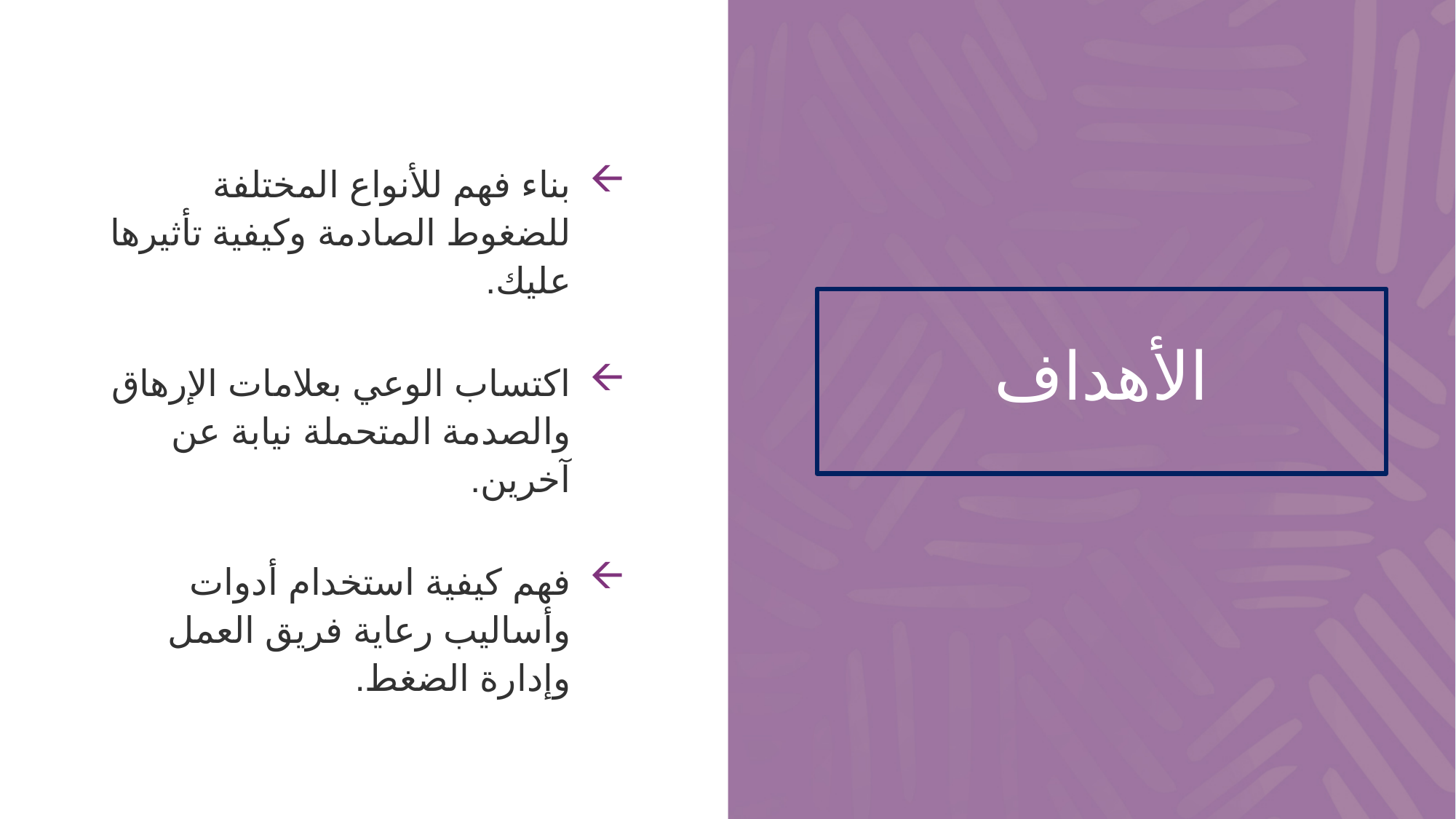

بناء فهم للأنواع المختلفة للضغوط الصادمة وكيفية تأثيرها عليك.
اكتساب الوعي بعلامات الإرهاق والصدمة المتحملة نيابة عن آخرين.
فهم كيفية استخدام أدوات وأساليب رعاية فريق العمل وإدارة الضغط.
# الأهداف